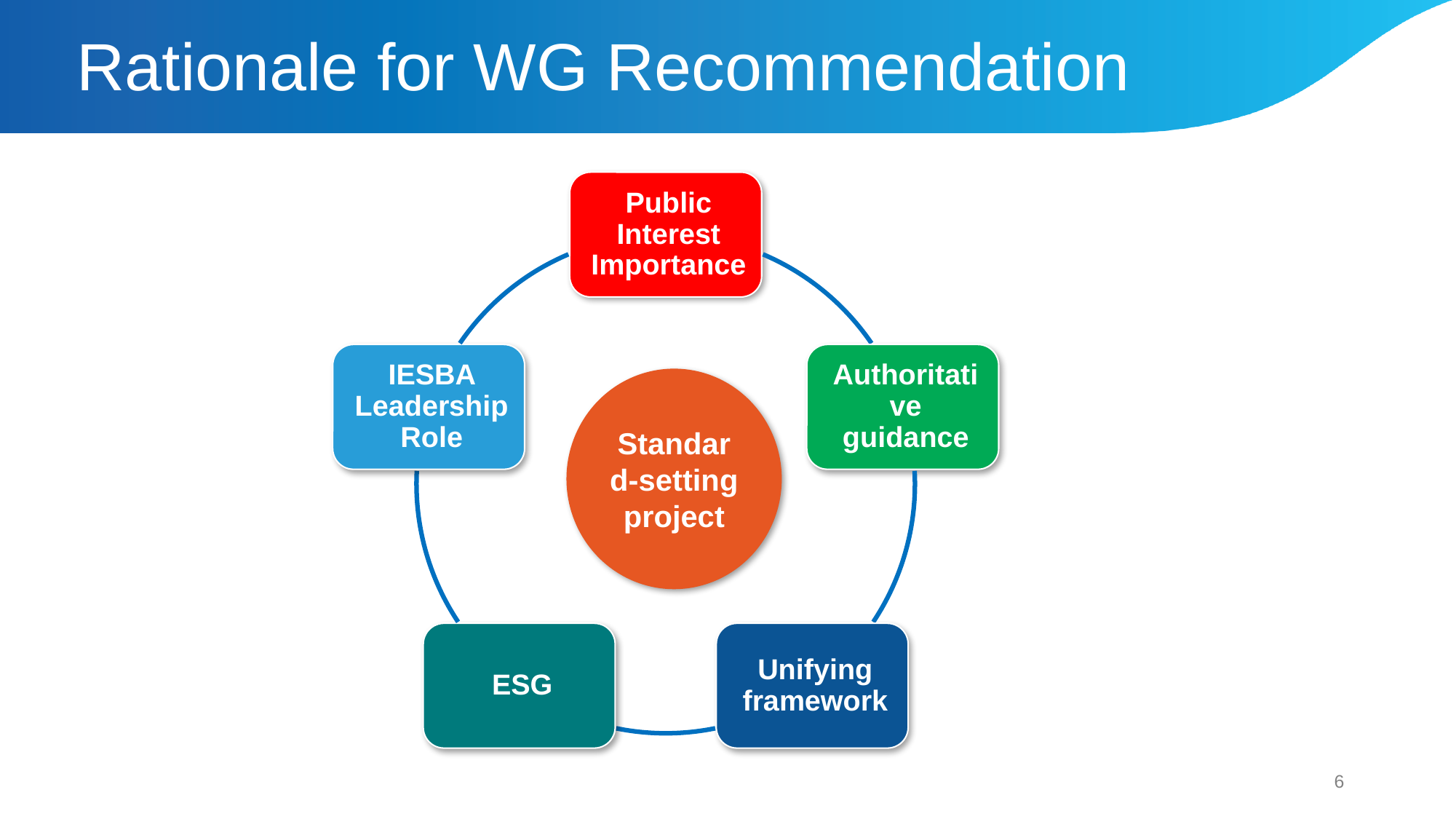

# Rationale for WG Recommendation
Public Interest Importance
Authoritative guidance
Unifying framework
ESG
IESBA Leadership Role
Standard-setting project
6